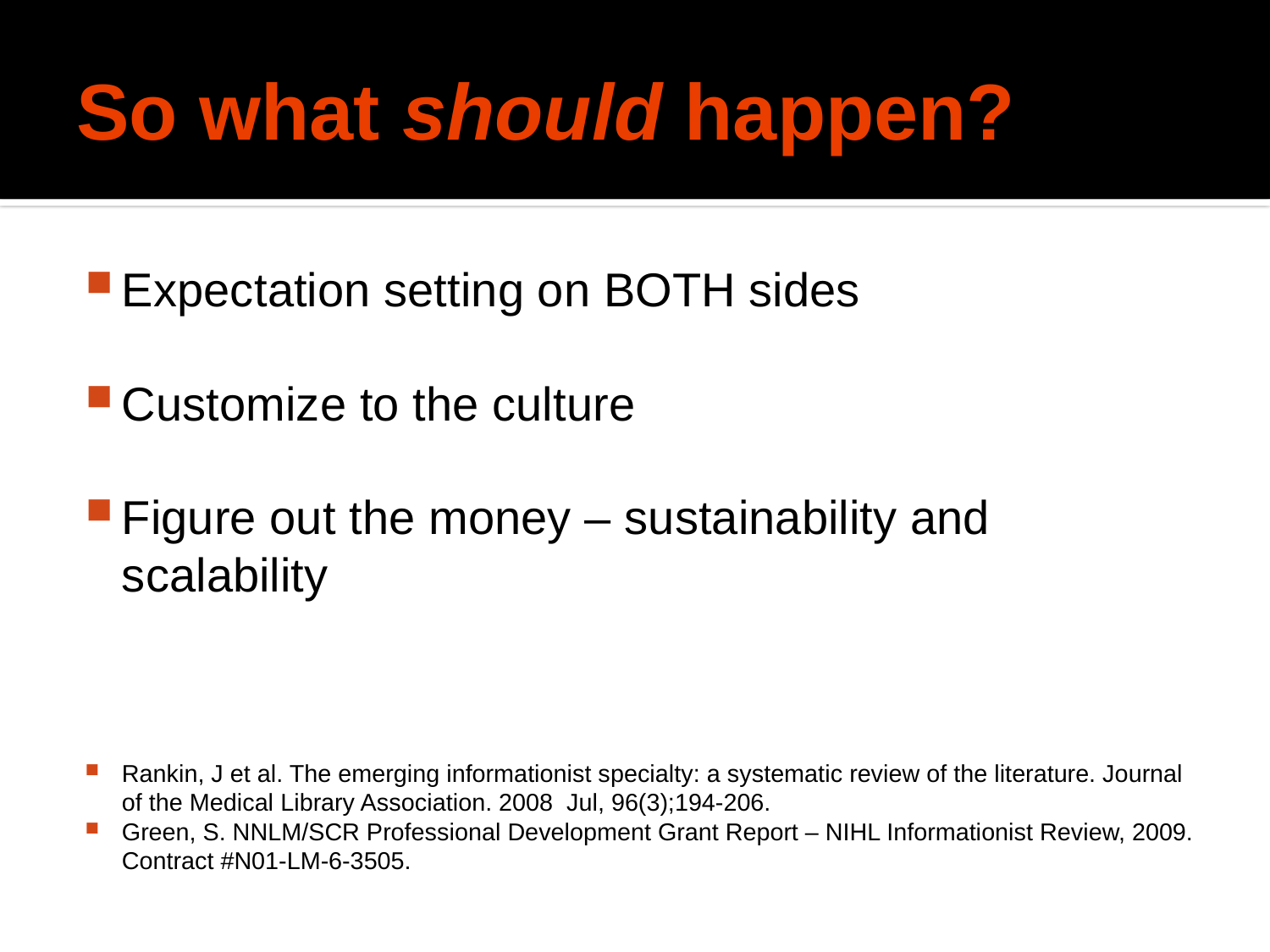

# So what should happen?
Expectation setting on BOTH sides

Customize to the culture

Figure out the money – sustainability and scalability

Rankin, J et al. The emerging informationist specialty: a systematic review of the literature. Journal of the Medical Library Association. 2008  Jul, 96(3);194-206.
Green, S. NNLM/SCR Professional Development Grant Report – NIHL Informationist Review, 2009. Contract #N01-LM-6-3505.